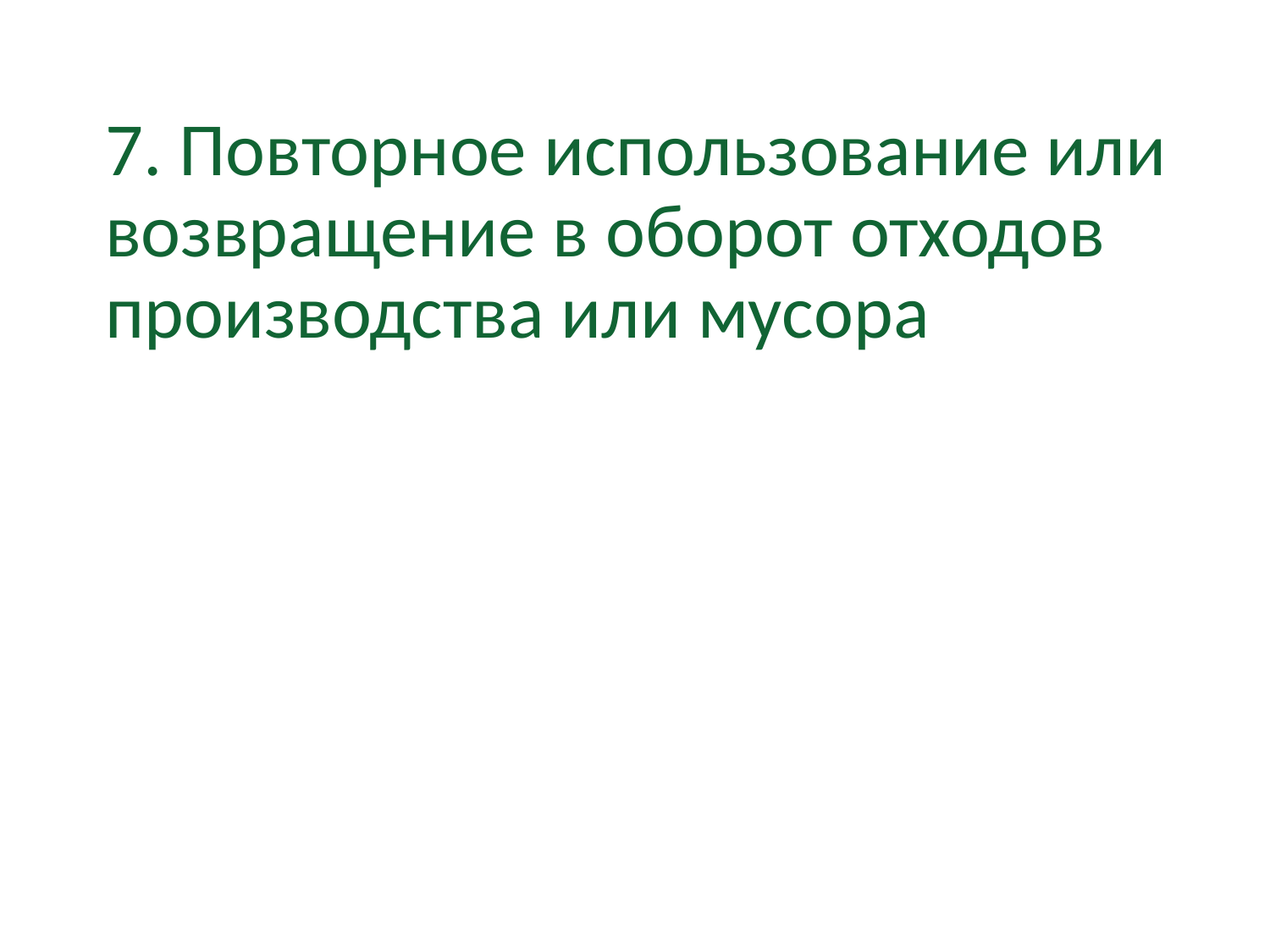

# 7. Повторное использование или возвращение в оборот отходов производства или мусора